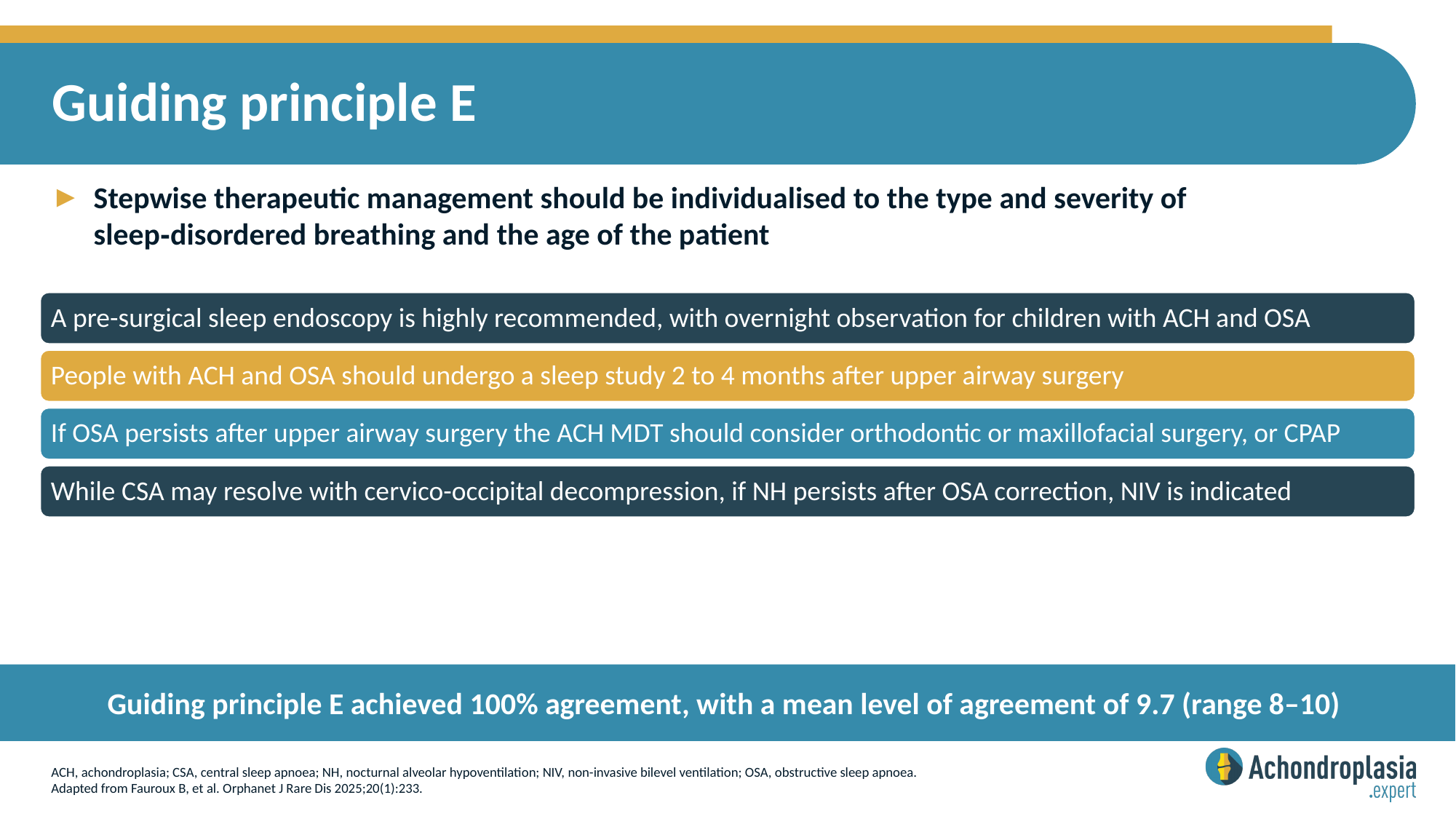

# Guiding principle E
Stepwise therapeutic management should be individualised to the type and severity of sleep‑disordered breathing and the age of the patient
A pre-surgical sleep endoscopy is highly recommended, with overnight observation for children with ACH and OSA
People with ACH and OSA should undergo a sleep study 2 to 4 months after upper airway surgery
If OSA persists after upper airway surgery the ACH MDT should consider orthodontic or maxillofacial surgery, or CPAP
While CSA may resolve with cervico-occipital decompression, if NH persists after OSA correction, NIV is indicated
Guiding principle E achieved 100% agreement, with a mean level of agreement of 9.7 (range 8–10)
ACH, achondroplasia; CSA, central sleep apnoea; NH, nocturnal alveolar hypoventilation; NIV, non-invasive bilevel ventilation; OSA, obstructive sleep apnoea.
Adapted from Fauroux B, et al. Orphanet J Rare Dis 2025;20(1):233.